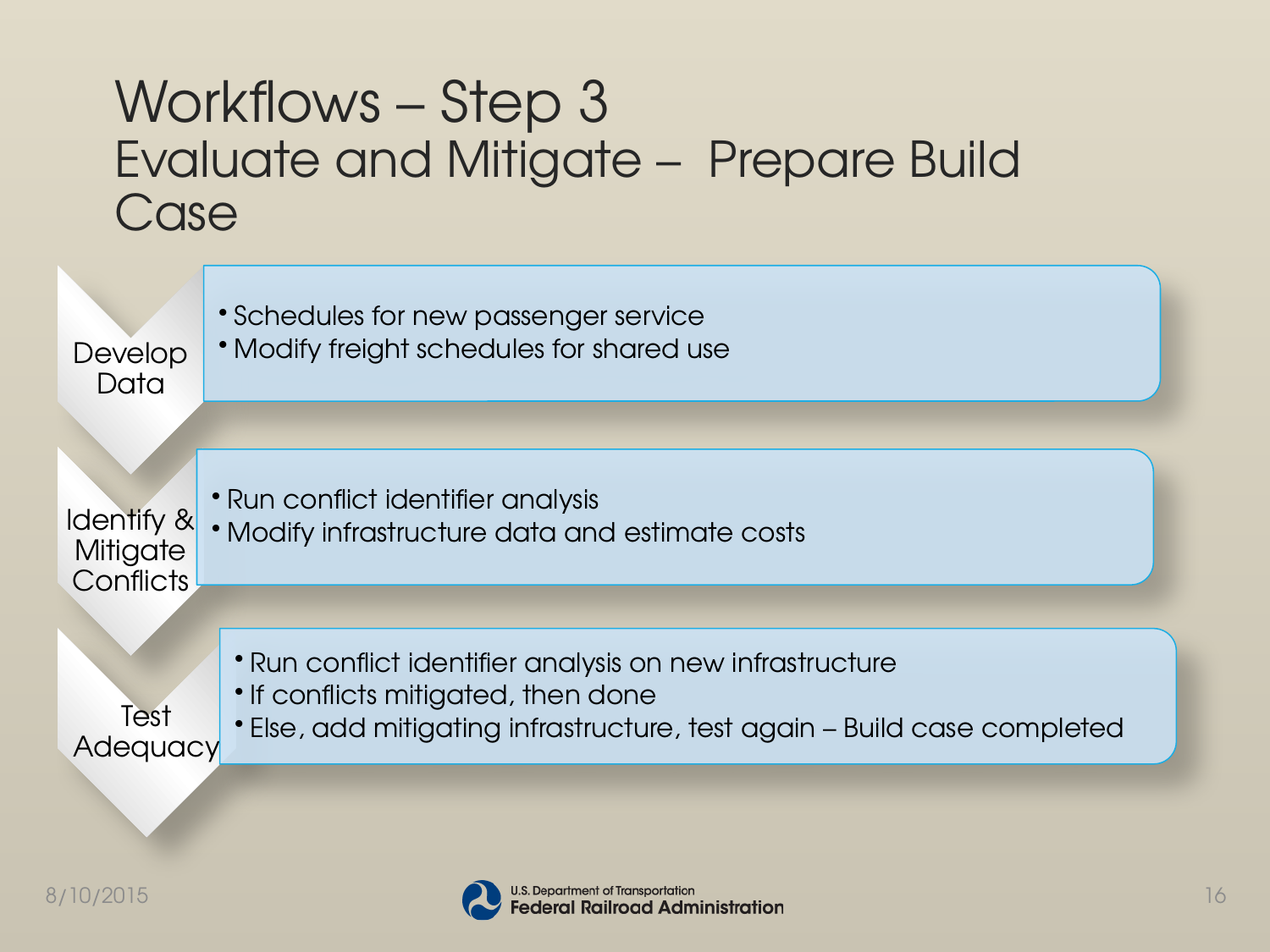

# Workflows – Step 3 Evaluate and Mitigate –  Prepare Build Case
Develop Data
Schedules for new passenger service
Modify freight schedules for shared use
Identify & Mitigate Conflicts
Run conflict identifier analysis
Modify infrastructure data and estimate costs
Test Adequacy
Run conflict identifier analysis on new infrastructure
If conflicts mitigated, then done
Else, add mitigating infrastructure, test again – Build case completed
8/10/2015
16